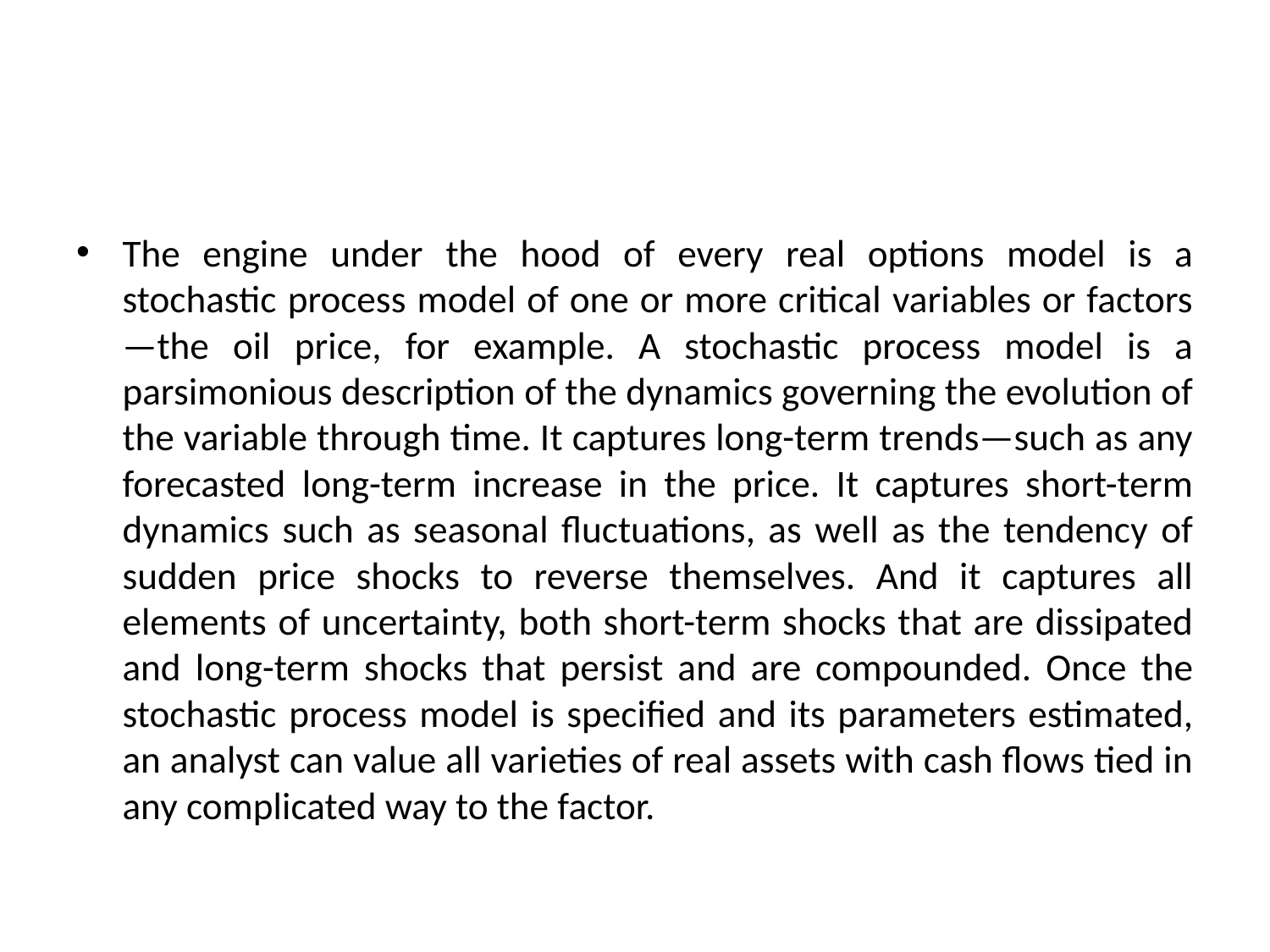

#
The engine under the hood of every real options model is a stochastic process model of one or more critical variables or factors—the oil price, for example. A stochastic process model is a parsimonious description of the dynamics governing the evolution of the variable through time. It captures long-term trends—such as any forecasted long-term increase in the price. It captures short-term dynamics such as seasonal fluctuations, as well as the tendency of sudden price shocks to reverse themselves. And it captures all elements of uncertainty, both short-term shocks that are dissipated and long-term shocks that persist and are compounded. Once the stochastic process model is specified and its parameters estimated, an analyst can value all varieties of real assets with cash flows tied in any complicated way to the factor.